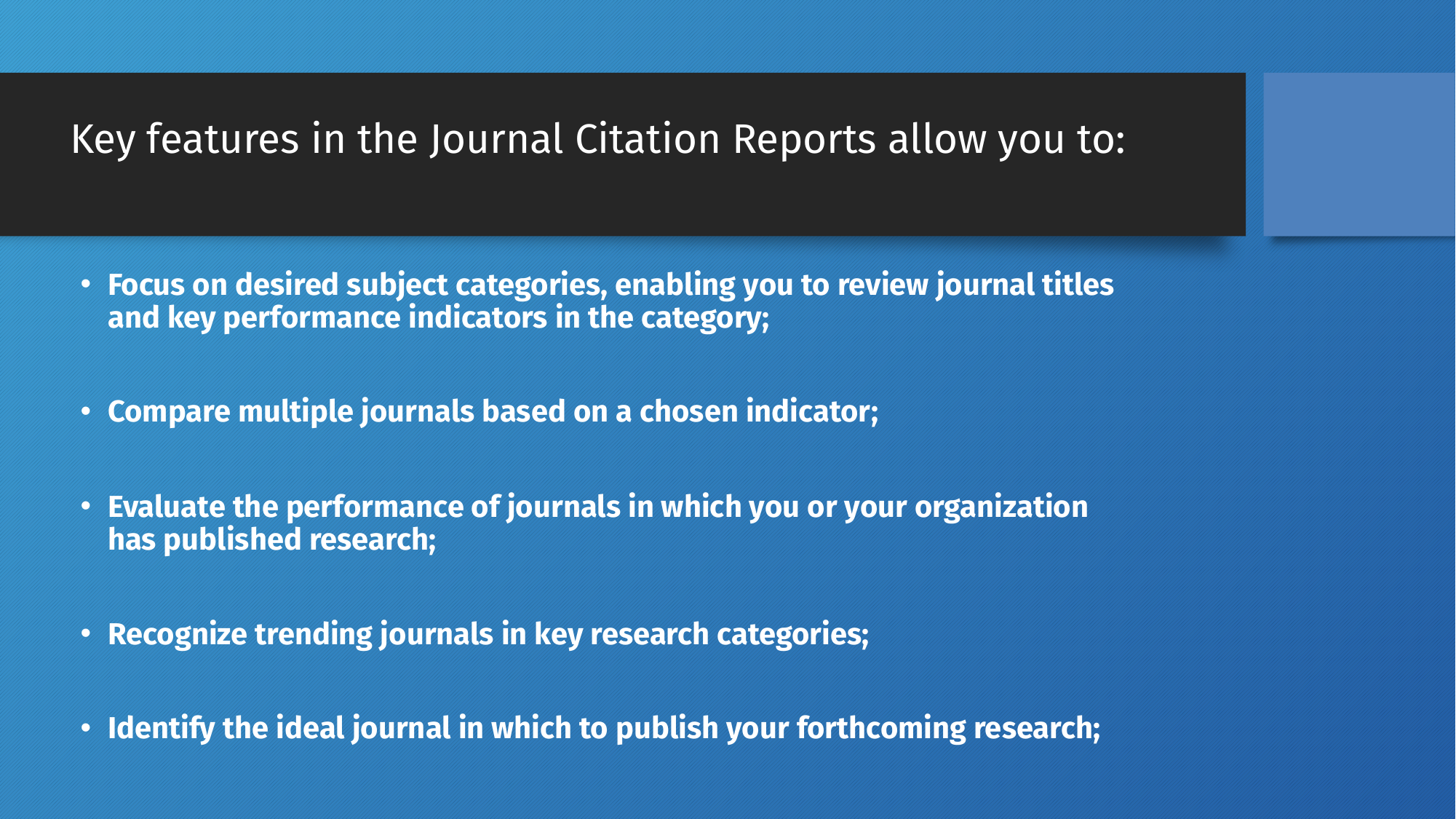

# Key features in the Journal Citation Reports allow you to:
Focus on desired subject categories, enabling you to review journal titles and key performance indicators in the category;

Compare multiple journals based on a chosen indicator;

Evaluate the performance of journals in which you or your organization has published research;

Recognize trending journals in key research categories;

Identify the ideal journal in which to publish your forthcoming research;